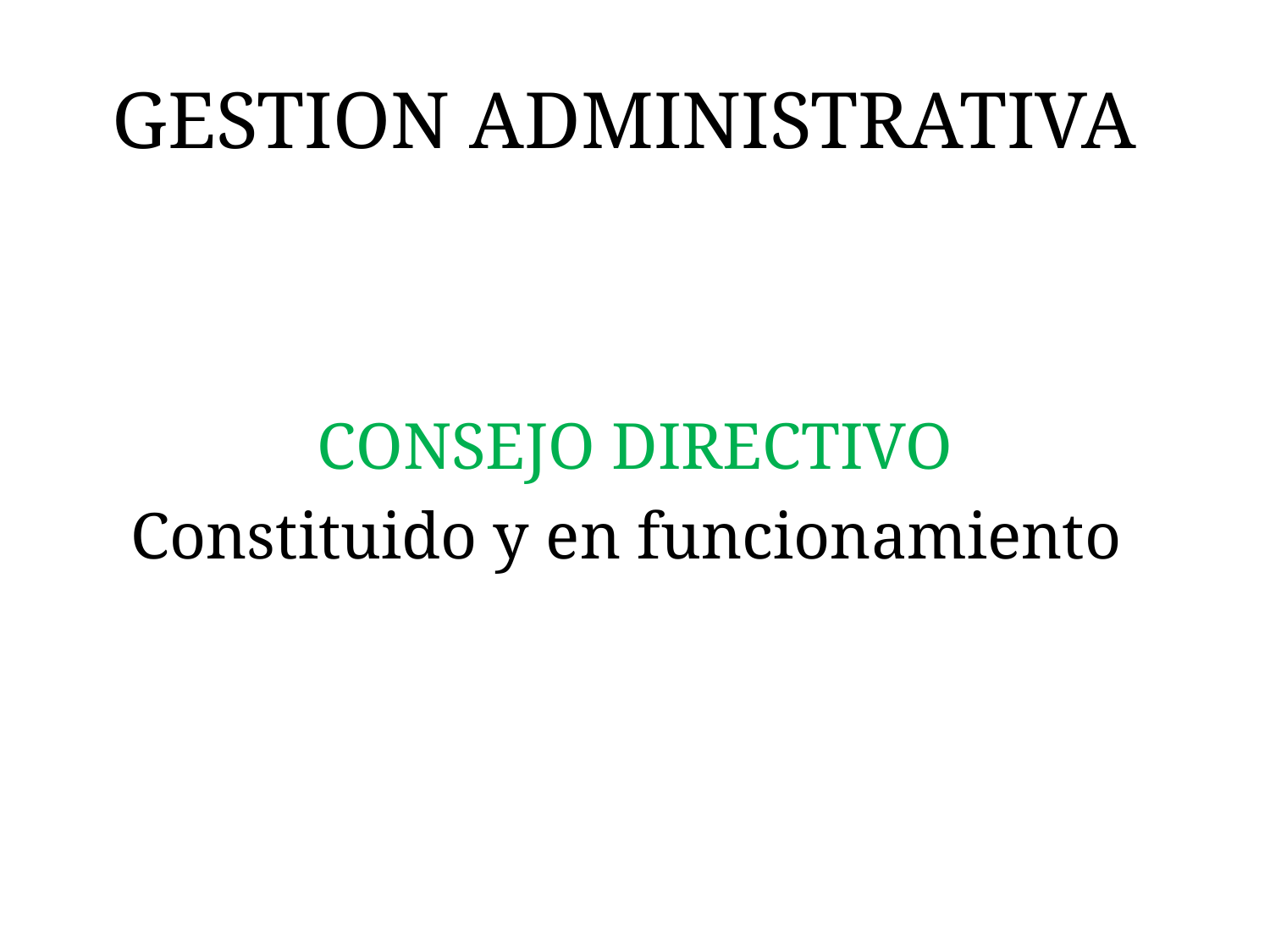

# GESTION ADMINISTRATIVA

CONSEJO DIRECTIVO
Constituido y en funcionamiento